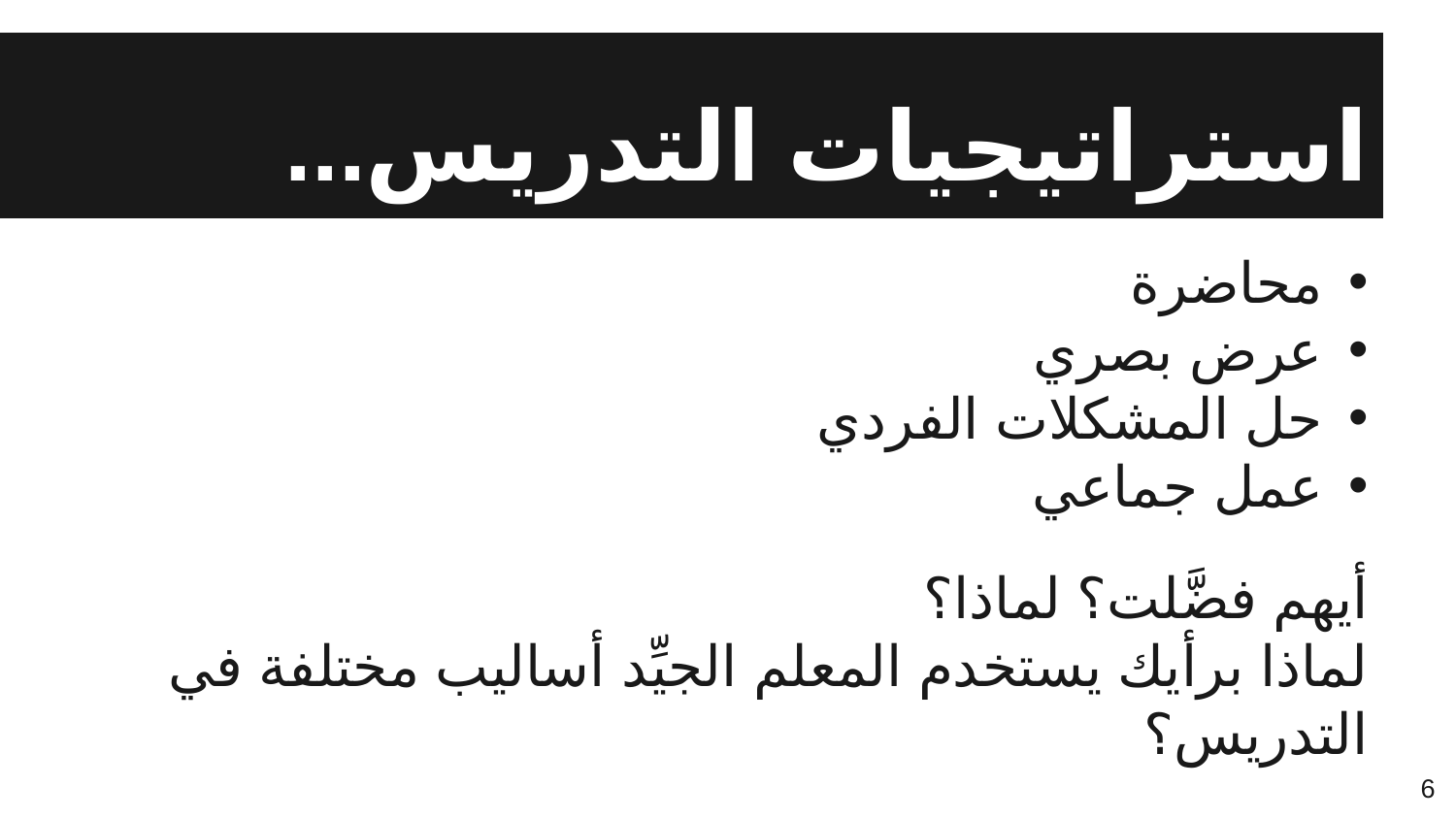

# استراتيجيات التدريس...
محاضرة
عرض بصري
حل المشكلات الفردي
عمل جماعي

أيهم فضَّلت؟ لماذا؟
لماذا برأيك يستخدم المعلم الجيِّد أساليب مختلفة في التدريس؟

6